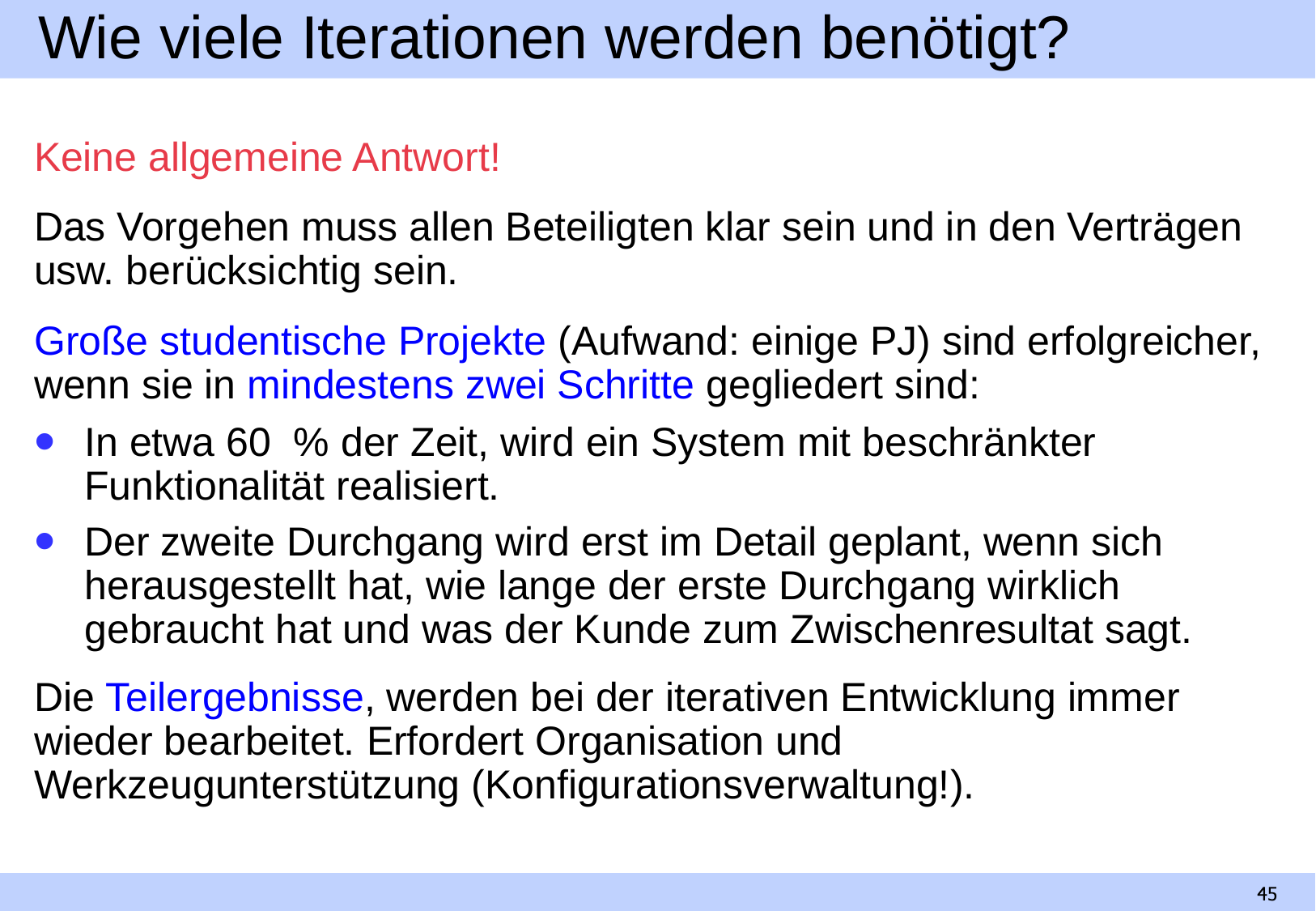

# Wie viele Iterationen werden benötigt?
Keine allgemeine Antwort!
Das Vorgehen muss allen Beteiligten klar sein und in den Verträgen usw. berücksichtig sein.
Große studentische Projekte (Aufwand: einige PJ) sind erfolgreicher, wenn sie in mindestens zwei Schritte gegliedert sind:
In etwa 60  % der Zeit, wird ein System mit beschränkter Funktionalität realisiert.
Der zweite Durchgang wird erst im Detail geplant, wenn sich herausgestellt hat, wie lange der erste Durchgang wirklich gebraucht hat und was der Kunde zum Zwischenresultat sagt.
Die Teilergebnisse, werden bei der iterativen Entwicklung immer wieder bearbeitet. Erfordert Organisation und Werkzeugunterstützung (Konfigurationsverwaltung!).

45